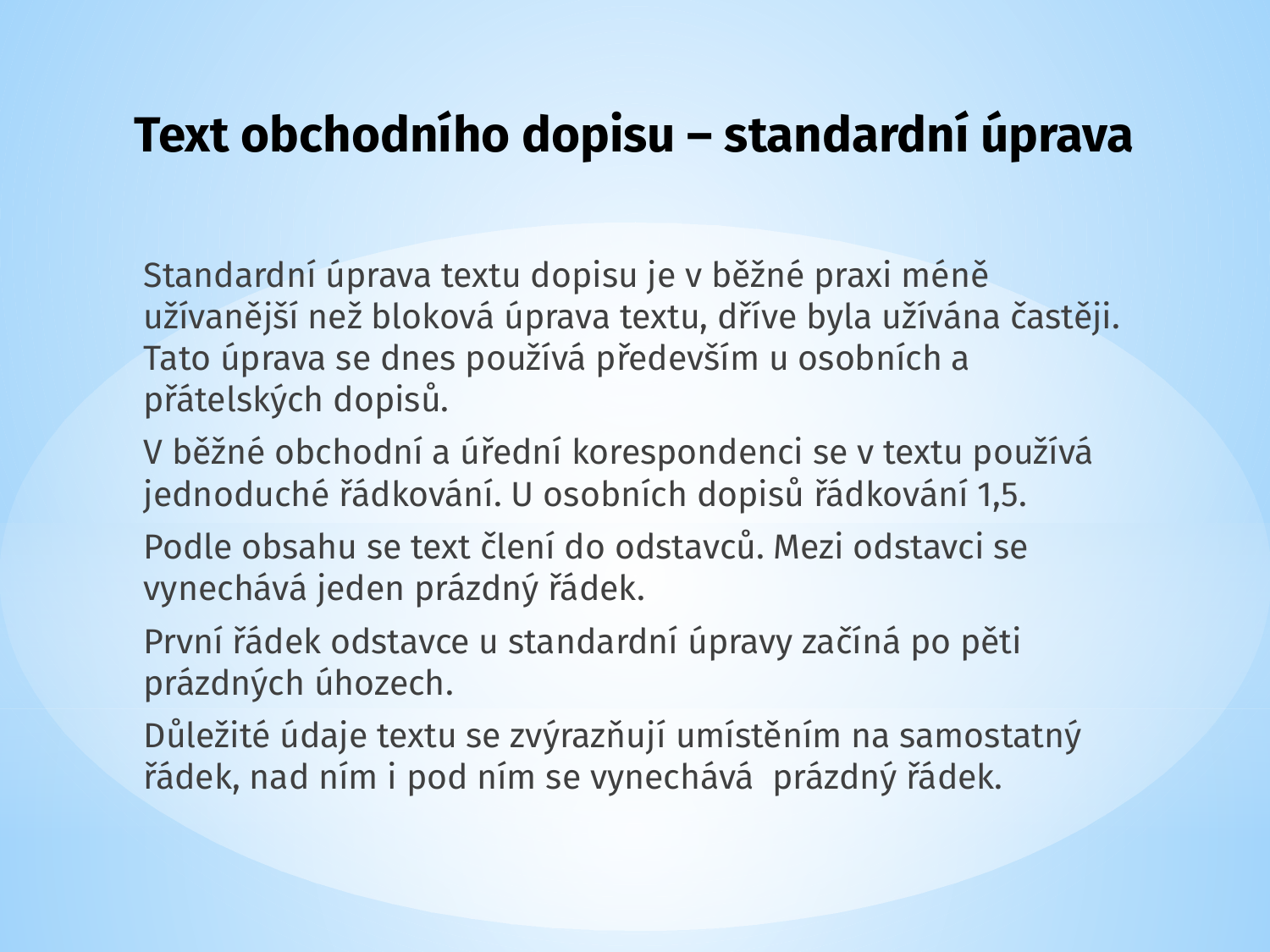

# Text obchodního dopisu – standardní úprava
Standardní úprava textu dopisu je v běžné praxi méně užívanější než bloková úprava textu, dříve byla užívána častěji. Tato úprava se dnes používá především u osobních a přátelských dopisů.
V běžné obchodní a úřední korespondenci se v textu používá jednoduché řádkování. U osobních dopisů řádkování 1,5.
Podle obsahu se text člení do odstavců. Mezi odstavci se vynechává jeden prázdný řádek.
První řádek odstavce u standardní úpravy začíná po pěti prázdných úhozech.
Důležité údaje textu se zvýrazňují umístěním na samostatný řádek, nad ním i pod ním se vynechává  prázdný řádek.